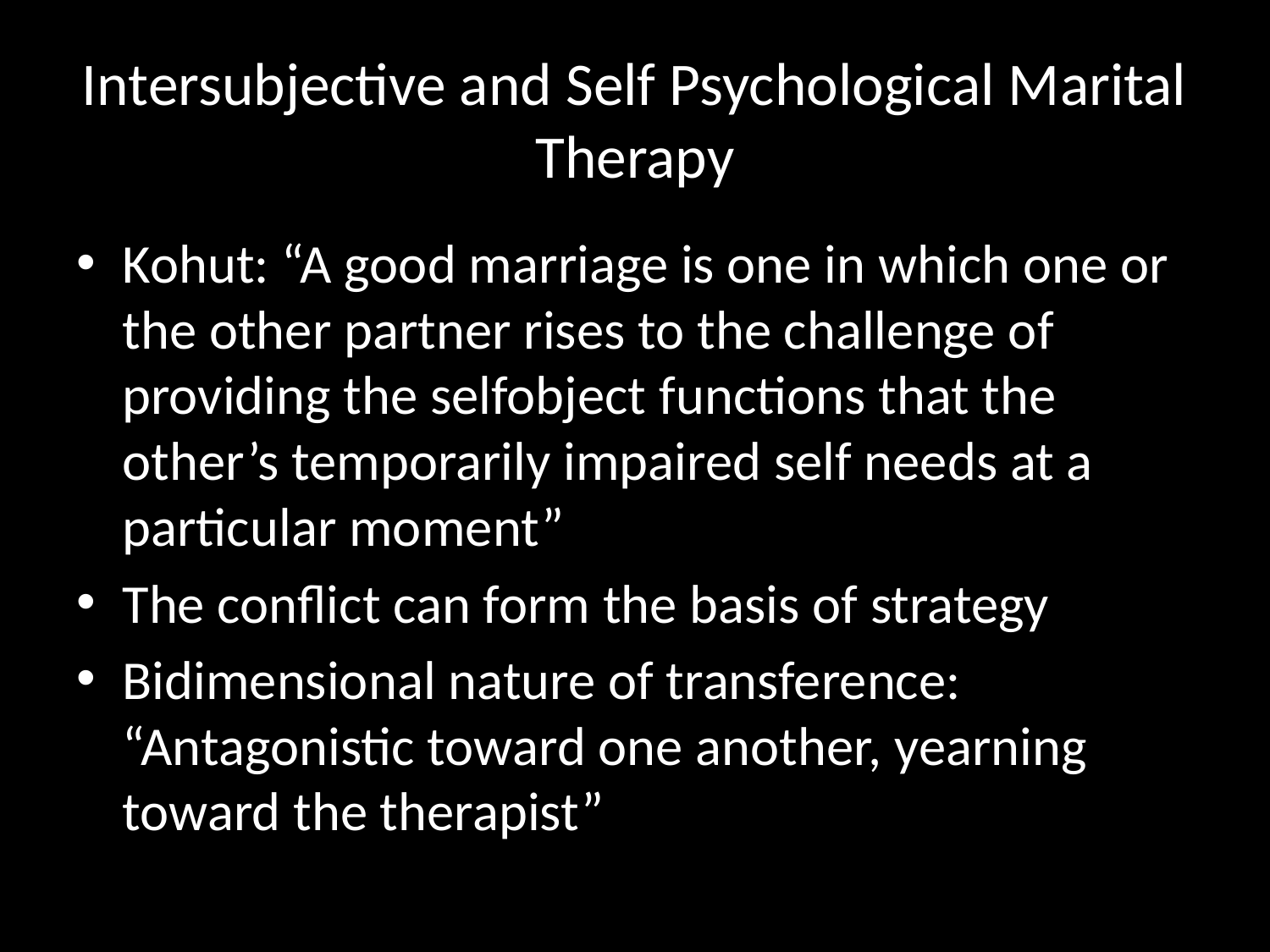

# Intersubjective and Self Psychological Marital Therapy
Kohut: “A good marriage is one in which one or the other partner rises to the challenge of providing the selfobject functions that the other’s temporarily impaired self needs at a particular moment”
The conflict can form the basis of strategy
Bidimensional nature of transference: “Antagonistic toward one another, yearning toward the therapist”